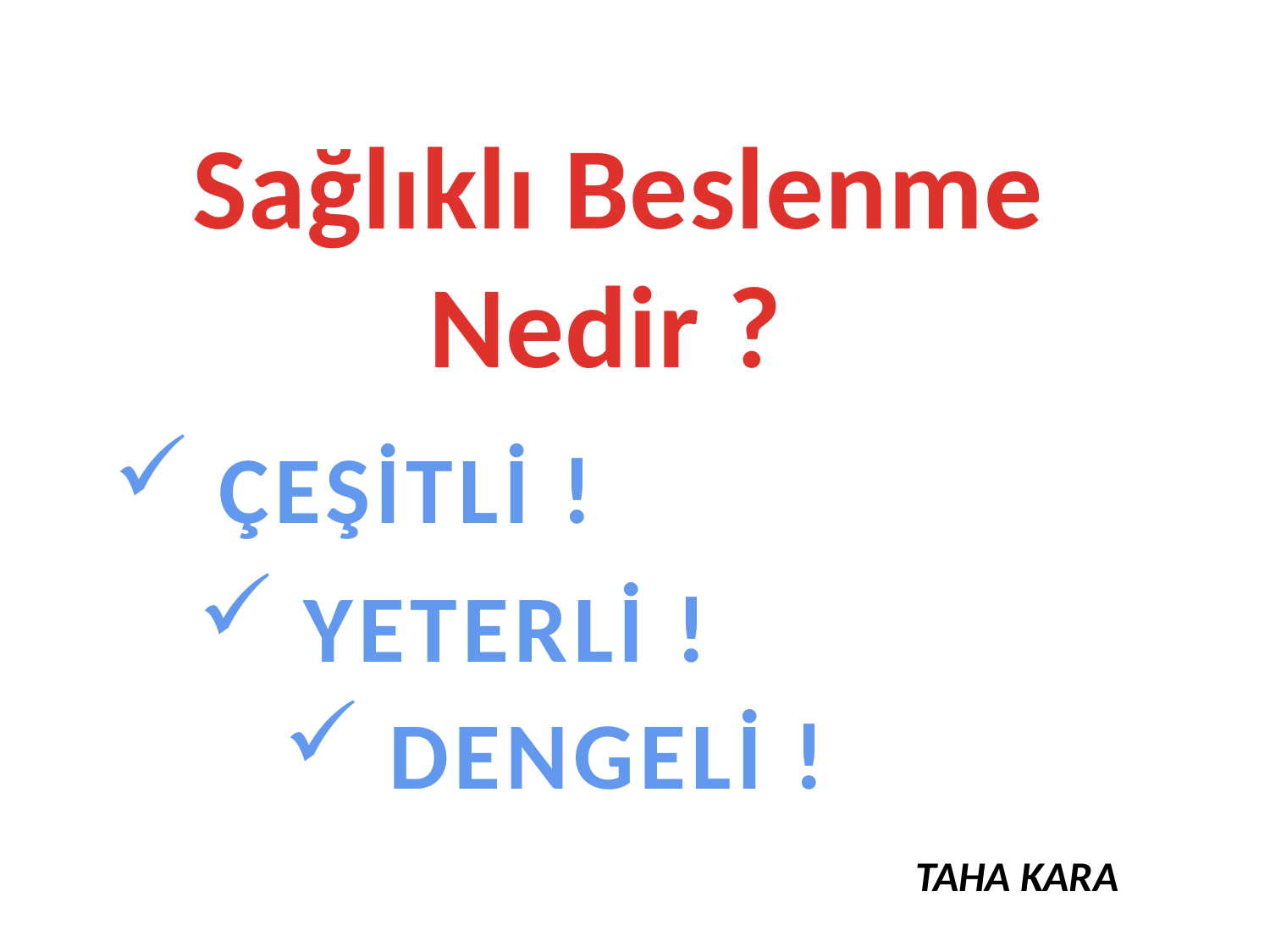

Sağlıklı Beslenme Nedir ?
 ÇEŞİTLİ !
 YETERLİ !
 DENGELİ !
TAHA KARA